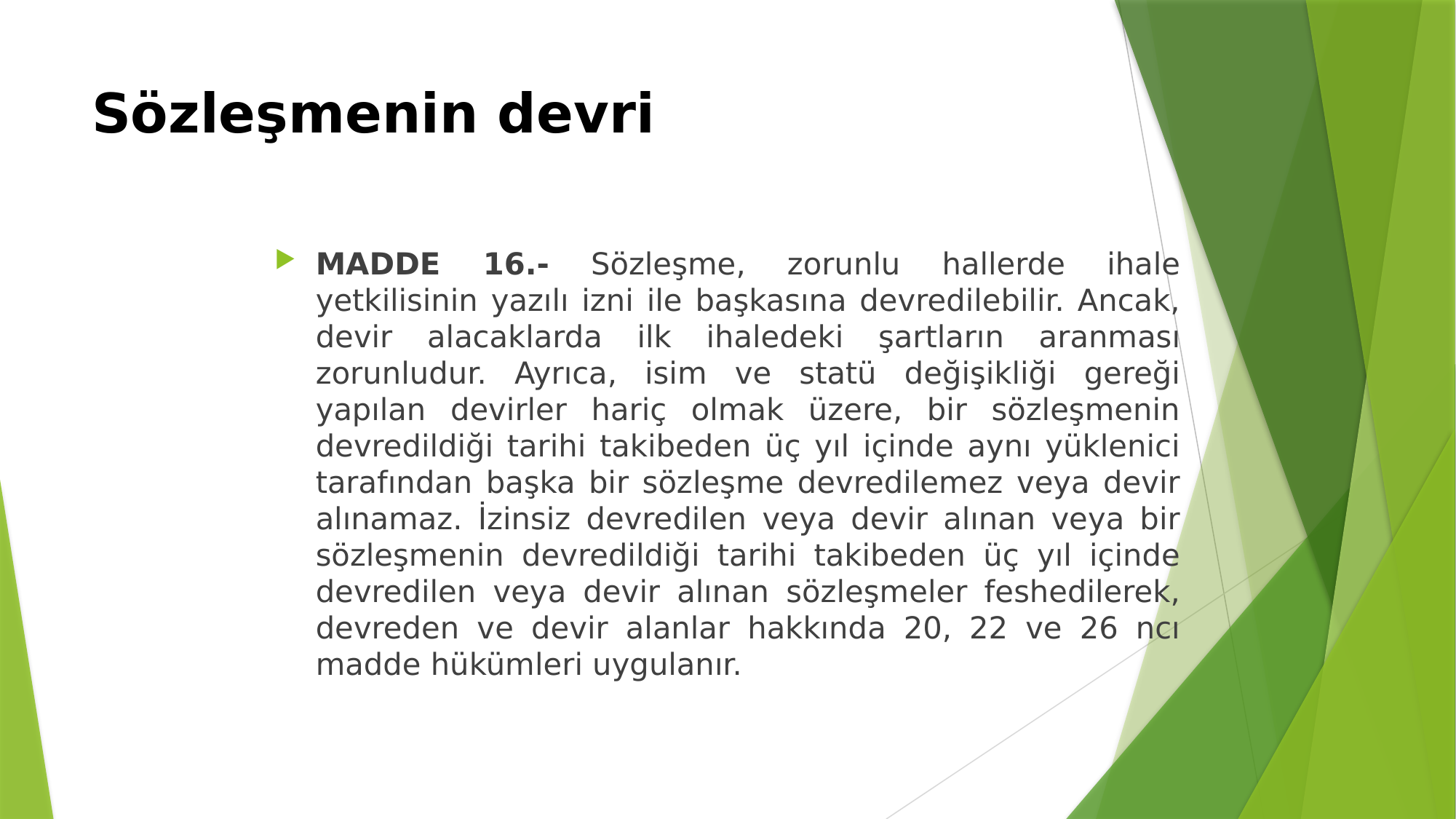

# Sözleşmenin devri
MADDE 16.- Sözleşme, zorunlu hallerde ihale yetkilisinin yazılı izni ile başkasına devredilebilir. Ancak, devir alacaklarda ilk ihaledeki şartların aranması zorunludur. Ayrıca, isim ve statü değişikliği gereği yapılan devirler hariç olmak üzere, bir sözleşmenin devredildiği tarihi takibeden üç yıl içinde aynı yüklenici tarafından başka bir sözleşme devredilemez veya devir alınamaz. İzinsiz devredilen veya devir alınan veya bir sözleşmenin devredildiği tarihi takibeden üç yıl içinde devredilen veya devir alınan sözleşmeler feshedilerek, devreden ve devir alanlar hakkında 20, 22 ve 26 ncı madde hükümleri uygulanır.